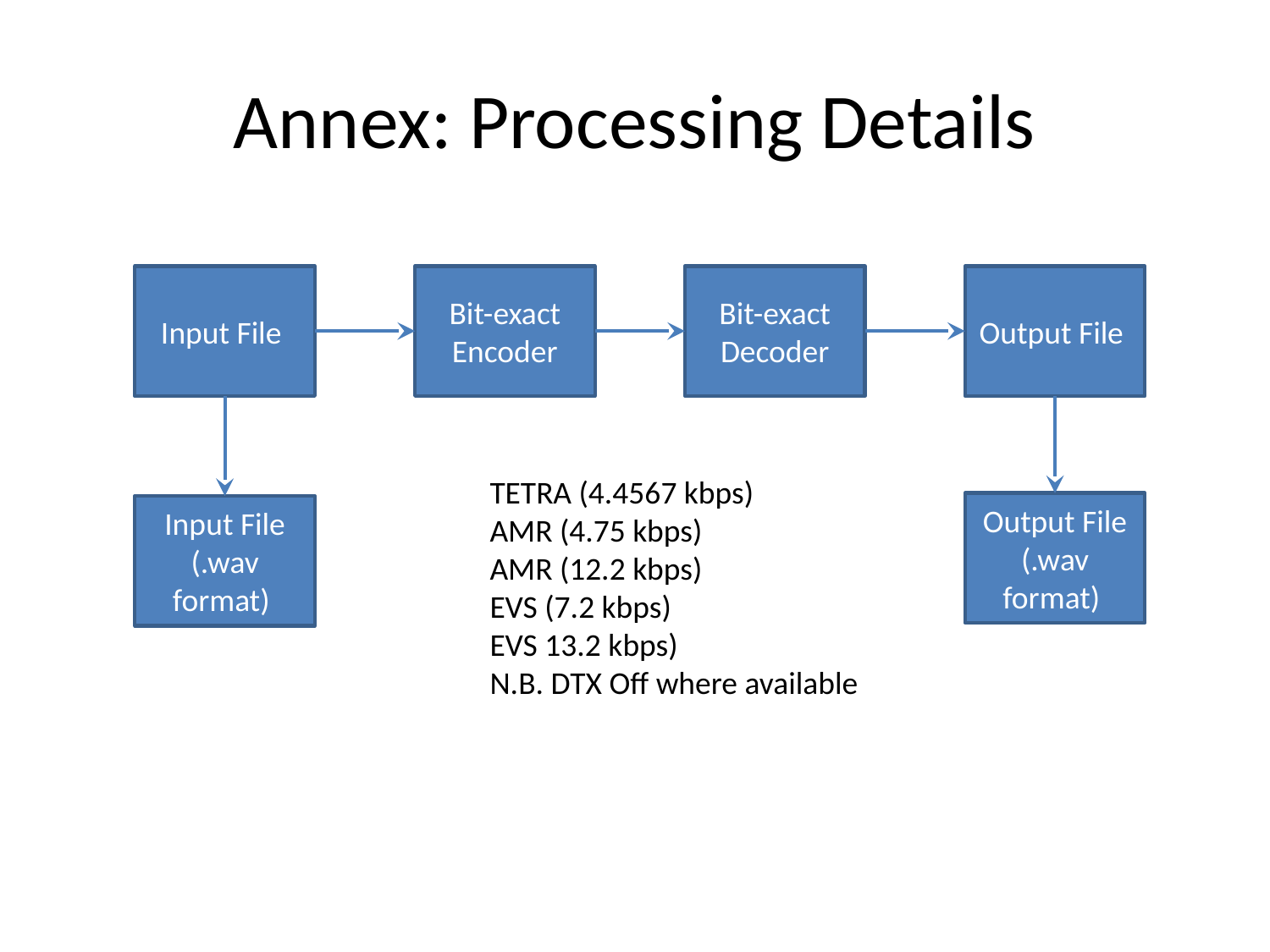

# Annex: Processing Details
Input File
Bit-exact Encoder
Bit-exact Decoder
Output File
TETRA (4.4567 kbps)
AMR (4.75 kbps)
AMR (12.2 kbps)
EVS (7.2 kbps)
EVS 13.2 kbps)
N.B. DTX Off where available
Output File
(.wav format)
Input File
(.wav format)